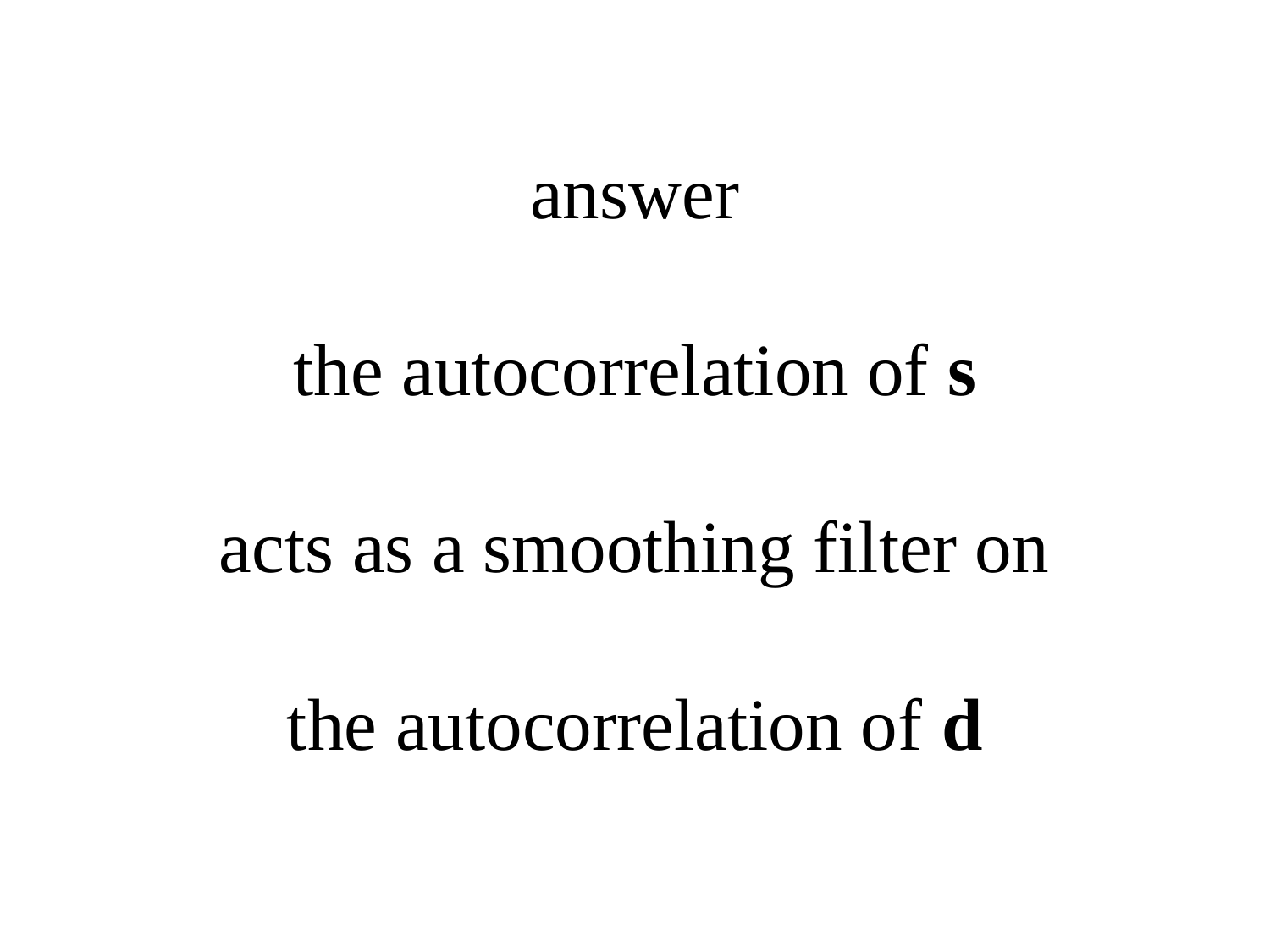

# answer the autocorrelation of s acts as a smoothing filter on the autocorrelation of d